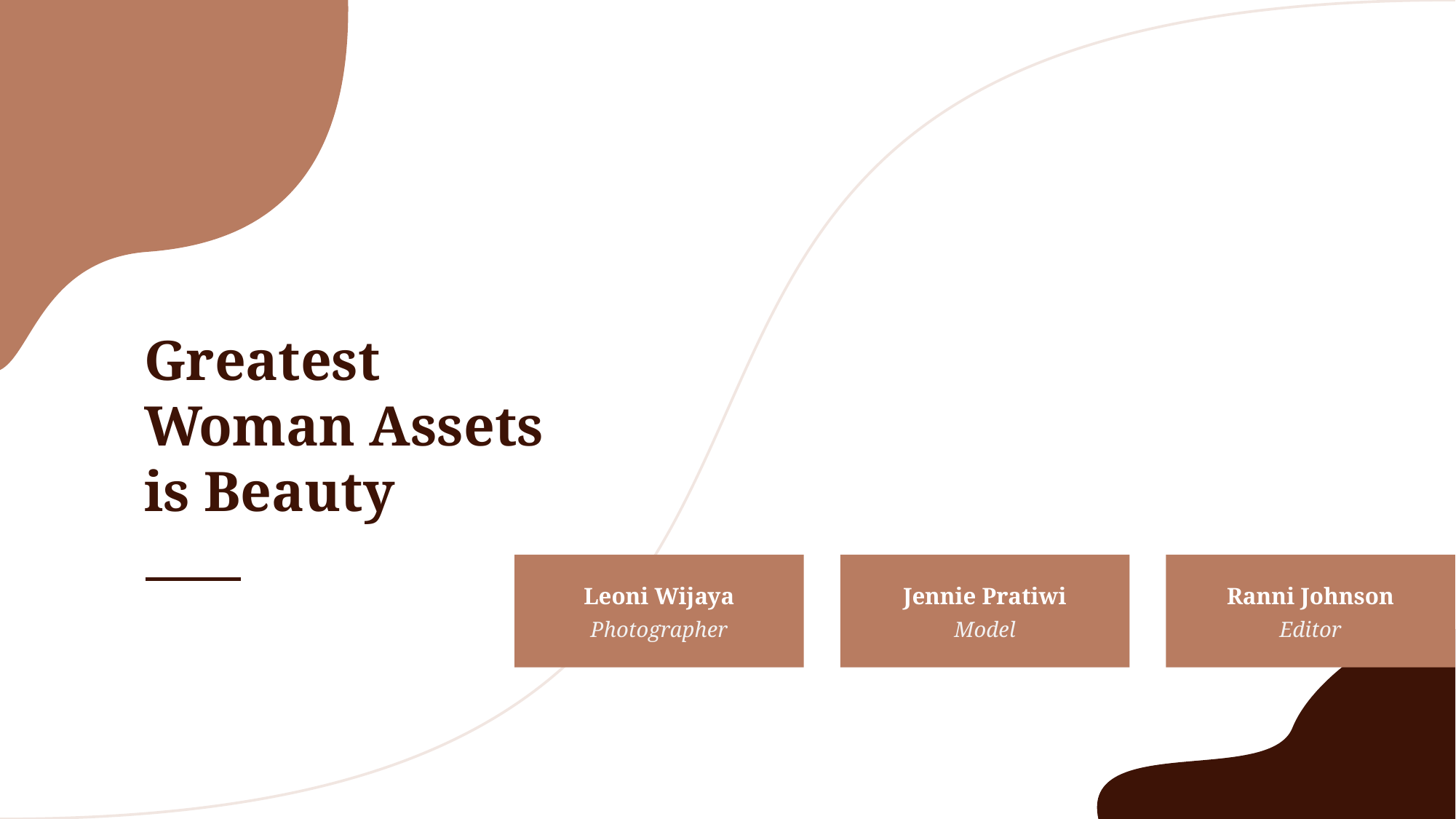

Greatest Woman Assets is Beauty

Leoni Wijaya
Jennie Pratiwi
Ranni Johnson
Photographer
Model
Editor